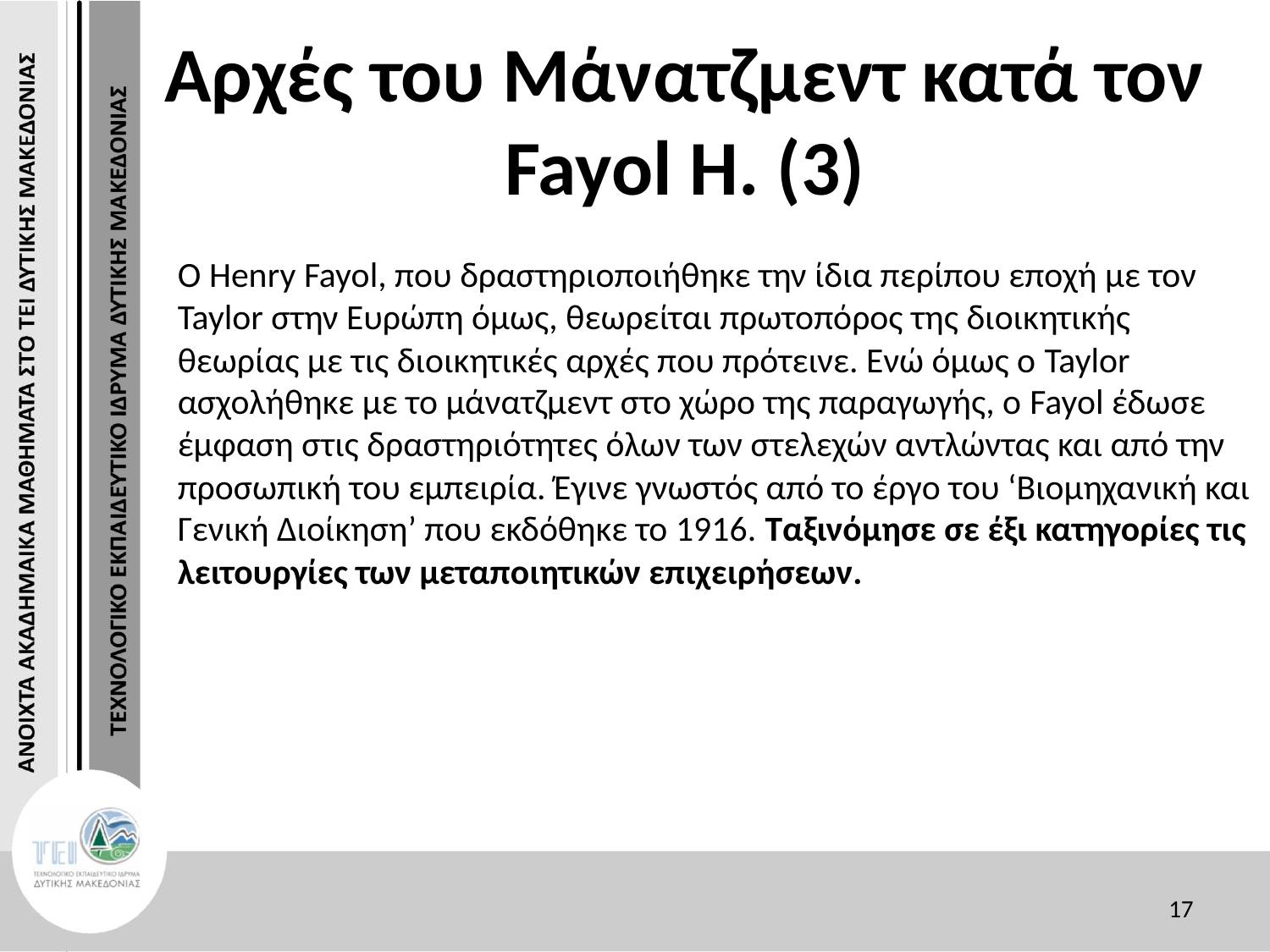

# Αρχές του Μάνατζμεντ κατά τον Fayol H. (3)
Ο Henry Fayol, που δραστηριοποιήθηκε την ίδια περίπου εποχή με τον Taylor στην Ευρώπη όμως, θεωρείται πρωτοπόρος της διοικητικής θεωρίας με τις διοικητικές αρχές που πρότεινε. Ενώ όμως ο Taylor ασχολήθηκε με το μάνατζμεντ στο χώρο της παραγωγής, ο Fayol έδωσε έμφαση στις δραστηριότητες όλων των στελεχών αντλώντας και από την προσωπική του εμπειρία. Έγινε γνωστός από το έργο του ‘Βιομηχανική και Γενική Διοίκηση’ που εκδόθηκε το 1916. Ταξινόμησε σε έξι κατηγορίες τις λειτουργίες των μεταποιητικών επιχειρήσεων.

17